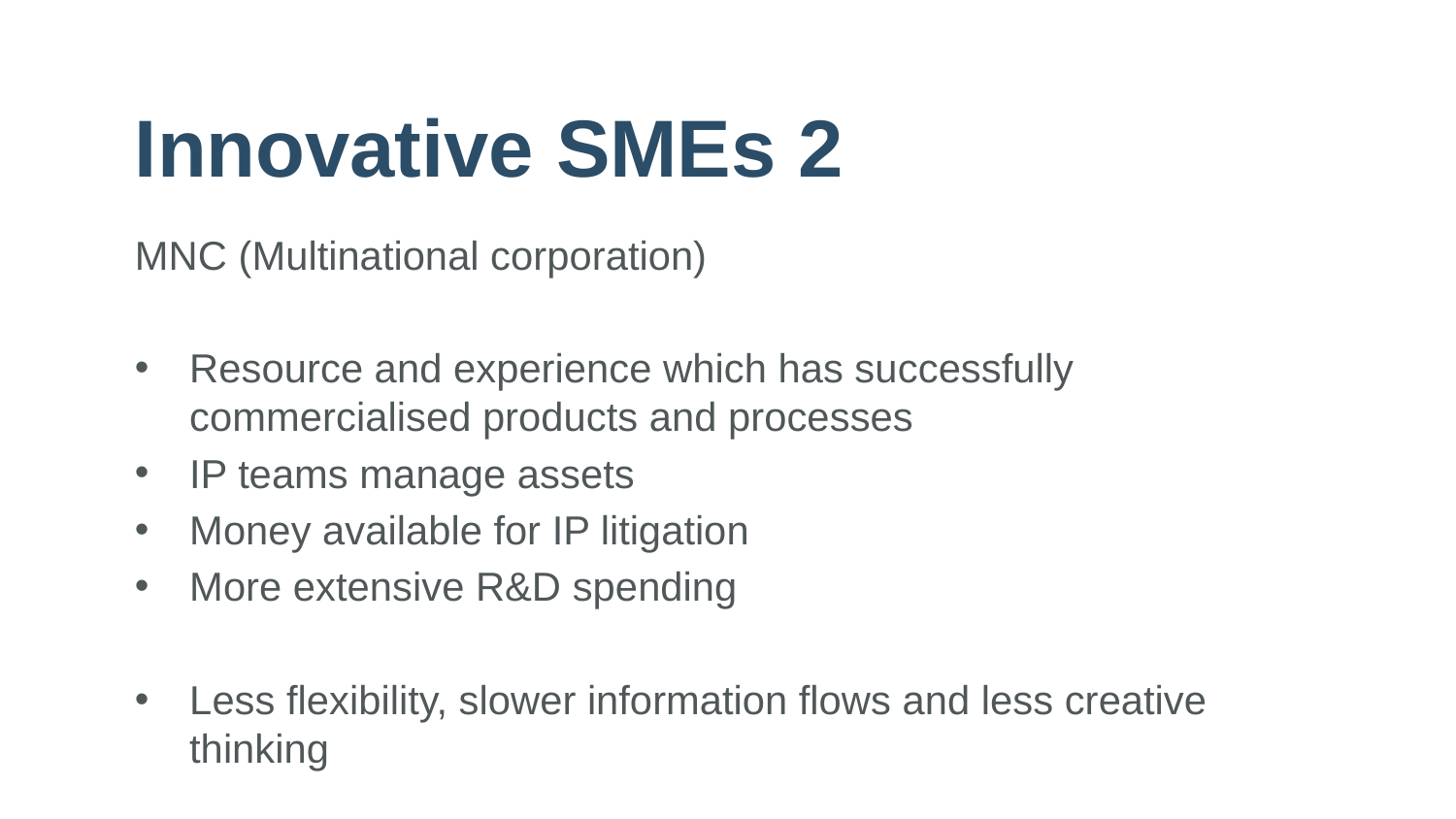

# Innovative SMEs 2
MNC (Multinational corporation)

Resource and experience which has successfully commercialised products and processes
IP teams manage assets
Money available for IP litigation
More extensive R&D spending

Less flexibility, slower information flows and less creative thinking